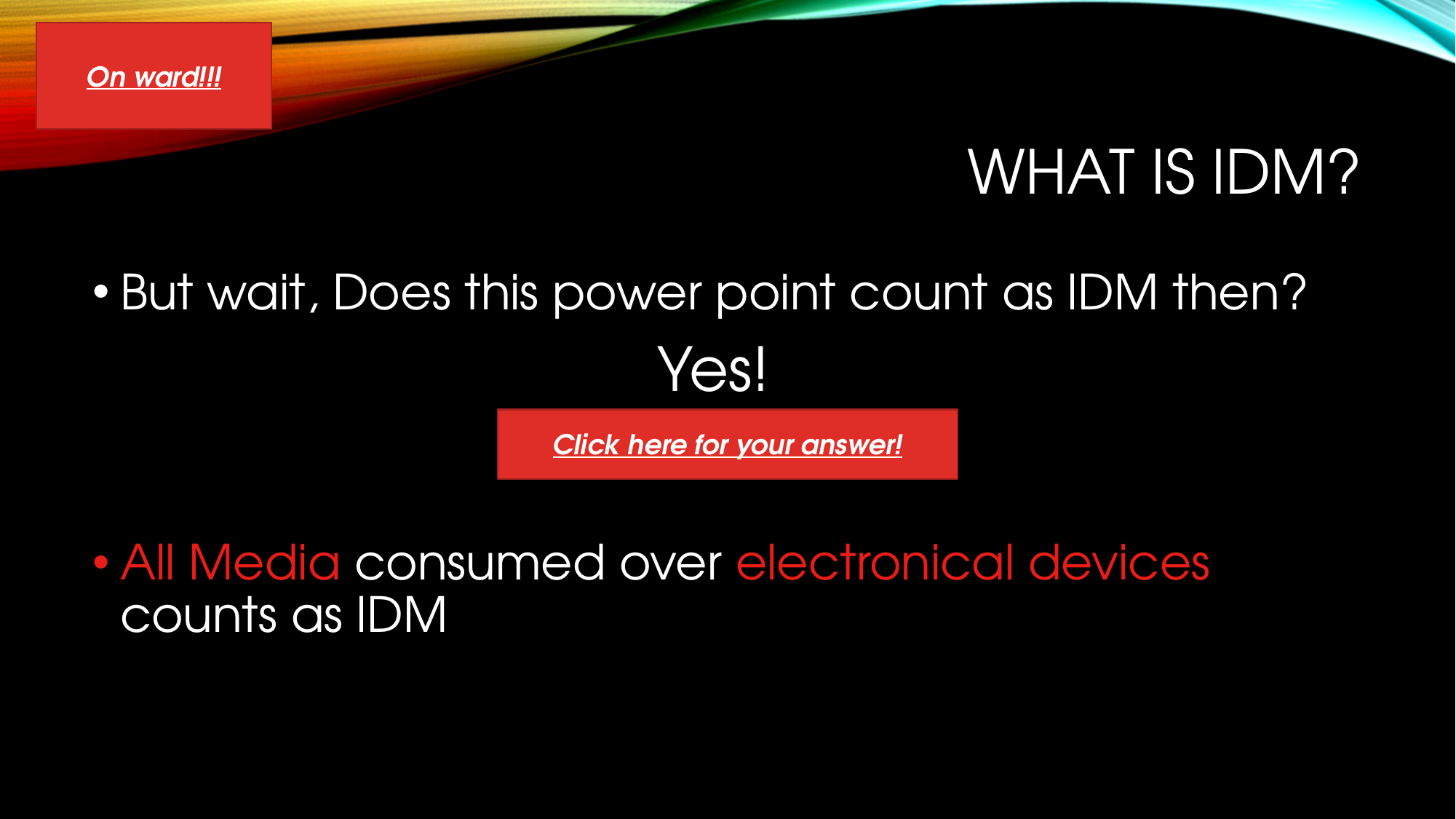

On ward!!!
# What Is IDM?
But wait, Does this power point count as IDM then?

All Media consumed over electronical devices counts as IDM

Yes!
Click here for your answer!